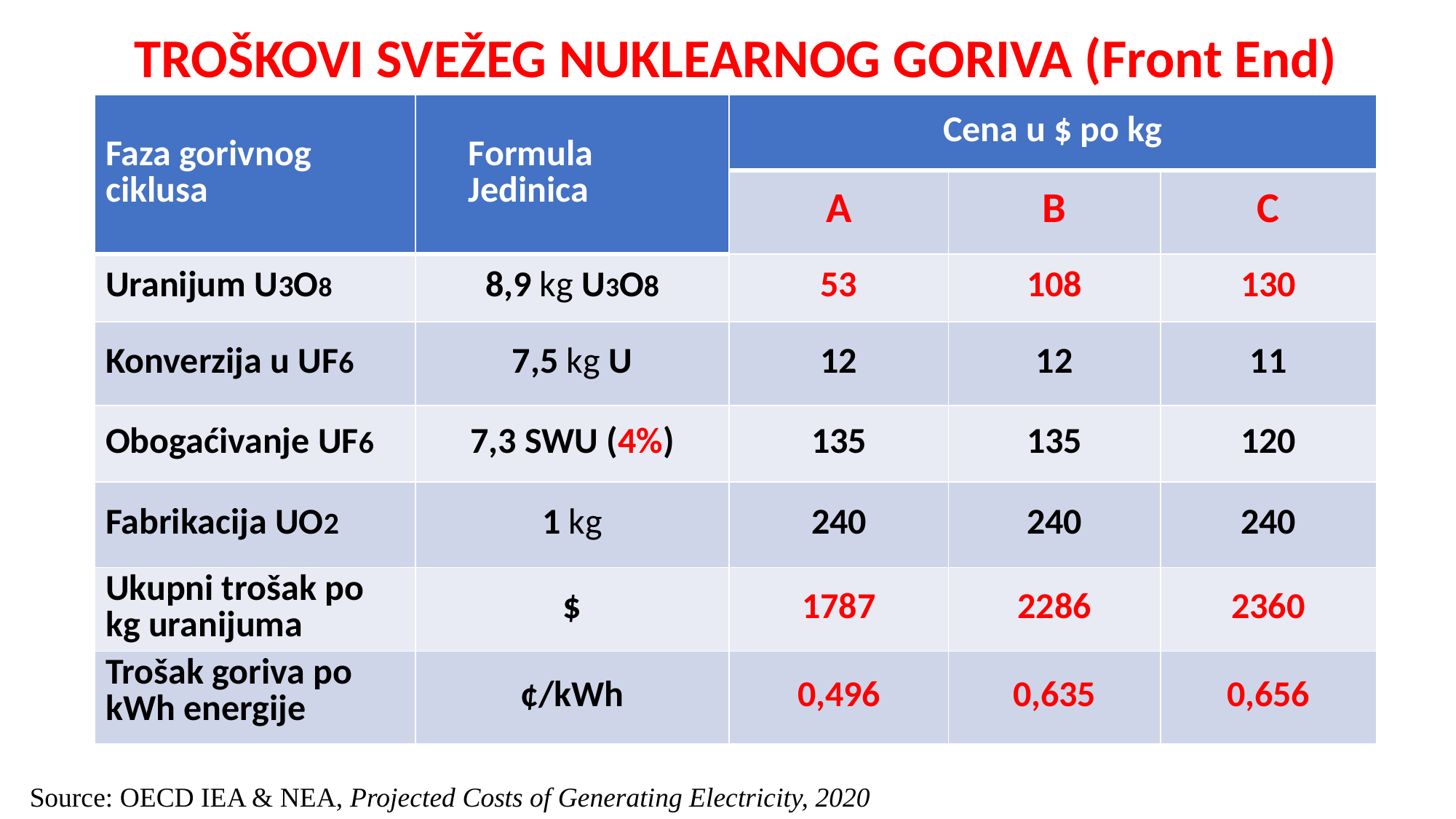

TROŠKOVI SVEŽEG NUKLEARNOG GORIVA (Front End)
| Faza gorivnog ciklusa | Formula Jedinica | Cena u $ po kg |  |  |
| --- | --- | --- | --- | --- |
|  |  | A | B | C |
| Uranijum U3O8 | 8,9 kg U3O8 | 53 | 108 | 130 |
| Konverzija u UF6 | 7,5 kg U | 12 | 12 | 11 |
| Obogaćivanje UF6 | 7,3 SWU (4%) | 135 | 135 | 120 |
| Fabrikacija UO2 | 1 kg | 240 | 240 | 240 |
| Ukupni trošak po kg uranijuma | $ | 1787 | 2286 | 2360 |
| Trošak goriva po kWh energije | ¢/kWh | 0,496 | 0,635 | 0,656 |
Source: OECD IEA & NEA, Projected Costs of Generating Electricity, 2020